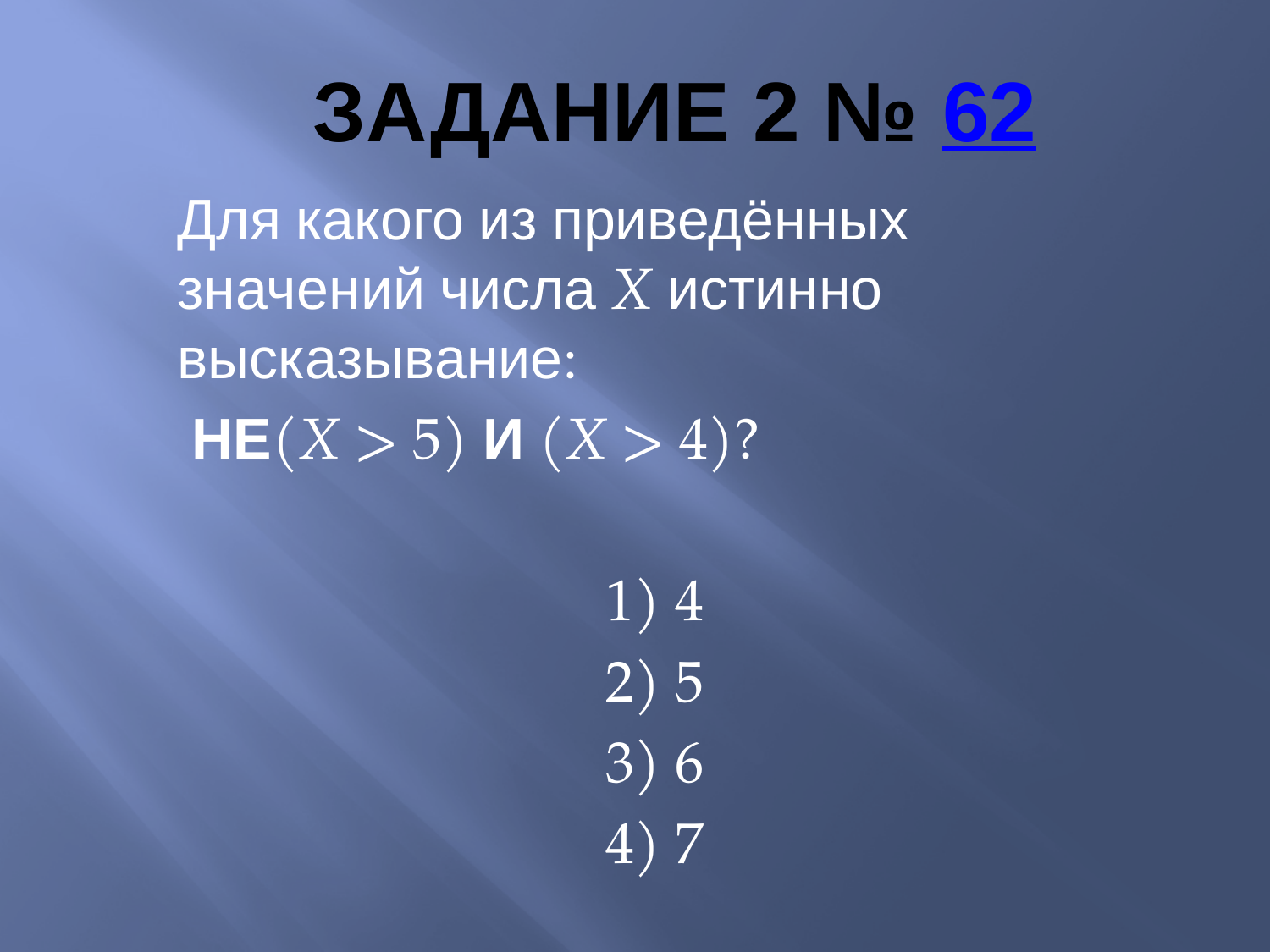

# Задание 2 № 62
Для какого из приведённых значений числа X истинно высказывание:
 НЕ(X > 5) И (X > 4)?

1) 4
2) 5
3) 6
4) 7